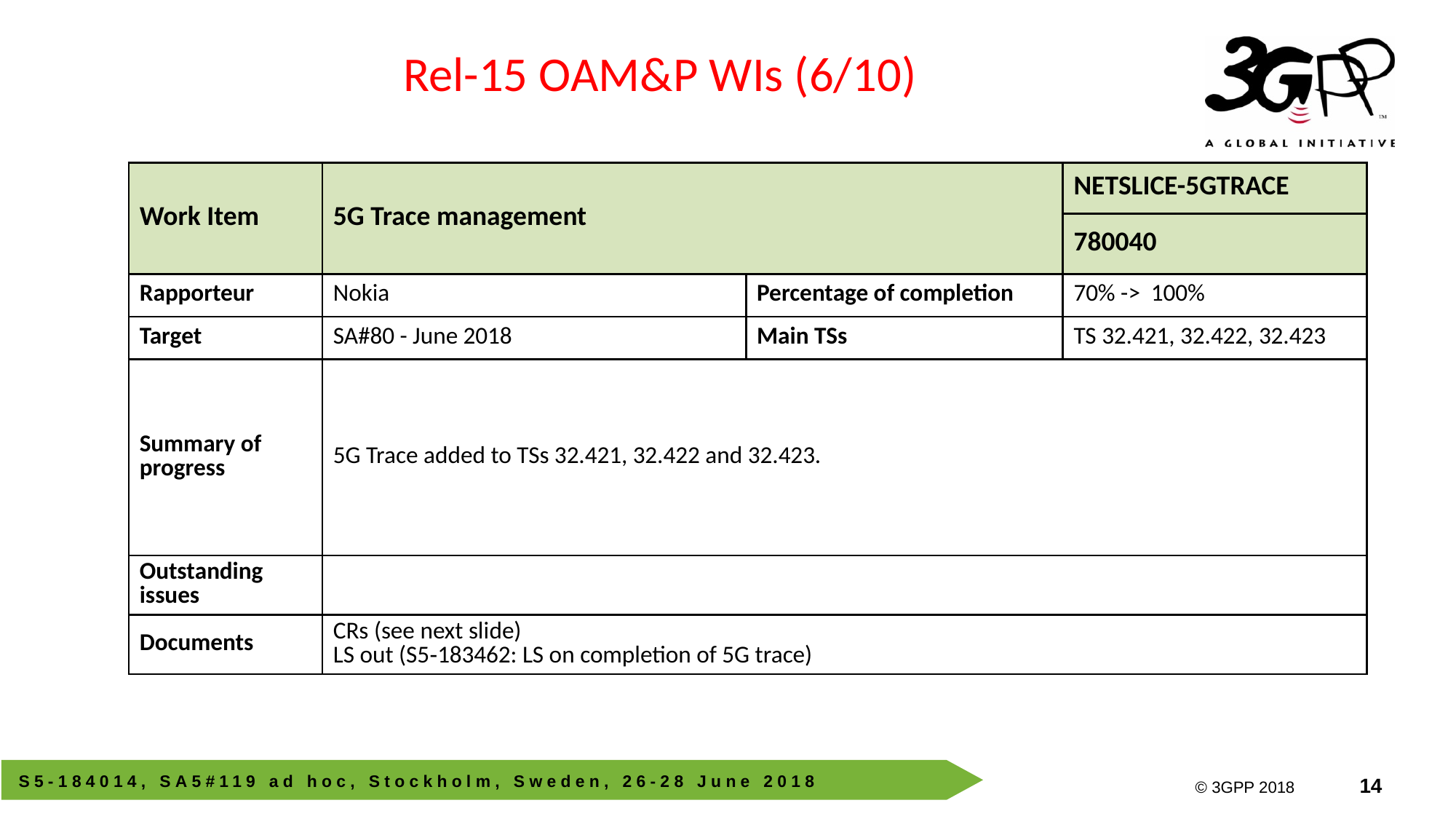

Rel-15 OAM&P WIs (6/10)
| Work Item | 5G Trace management |  | NETSLICE-5GTRACE |
| --- | --- | --- | --- |
|  |  |  | 780040 |
| Rapporteur | Nokia | Percentage of completion | 70% -> 100% |
| Target | SA#80 - June 2018 | Main TSs | TS 32.421, 32.422, 32.423 |
| Summary of progress | 5G Trace added to TSs 32.421, 32.422 and 32.423. |  |  |
| Outstanding issues |  |  |  |
| Documents | CRs (see next slide) LS out (S5‑183462: LS on completion of 5G trace) |  |  |